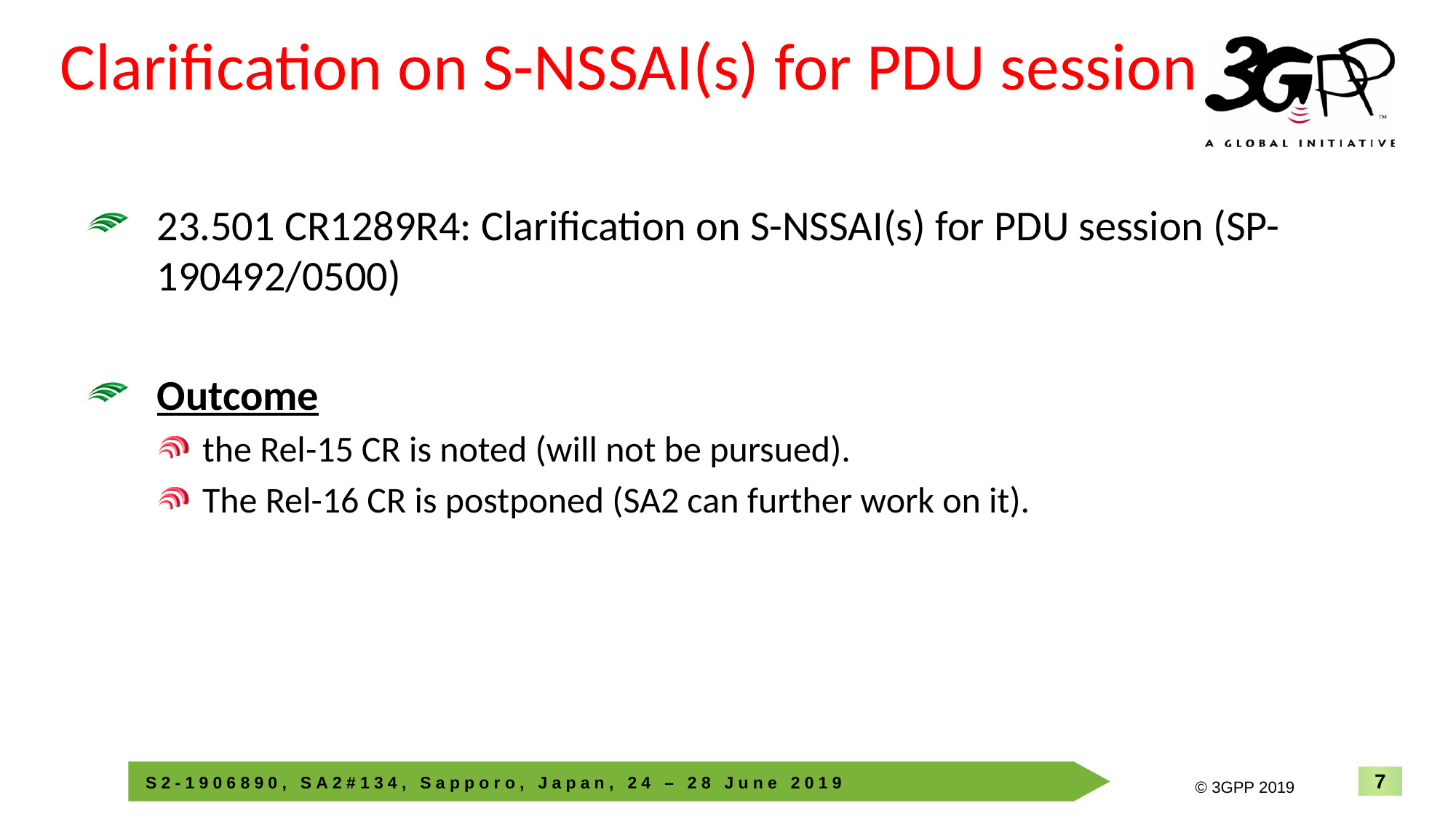

7
INTEL CONFIDENTIAL
# Clarification on S-NSSAI(s) for PDU session
23.501 CR1289R4: Clarification on S-NSSAI(s) for PDU session (SP-190492/0500)

Outcome
the Rel-15 CR is noted (will not be pursued).
The Rel-16 CR is postponed (SA2 can further work on it).